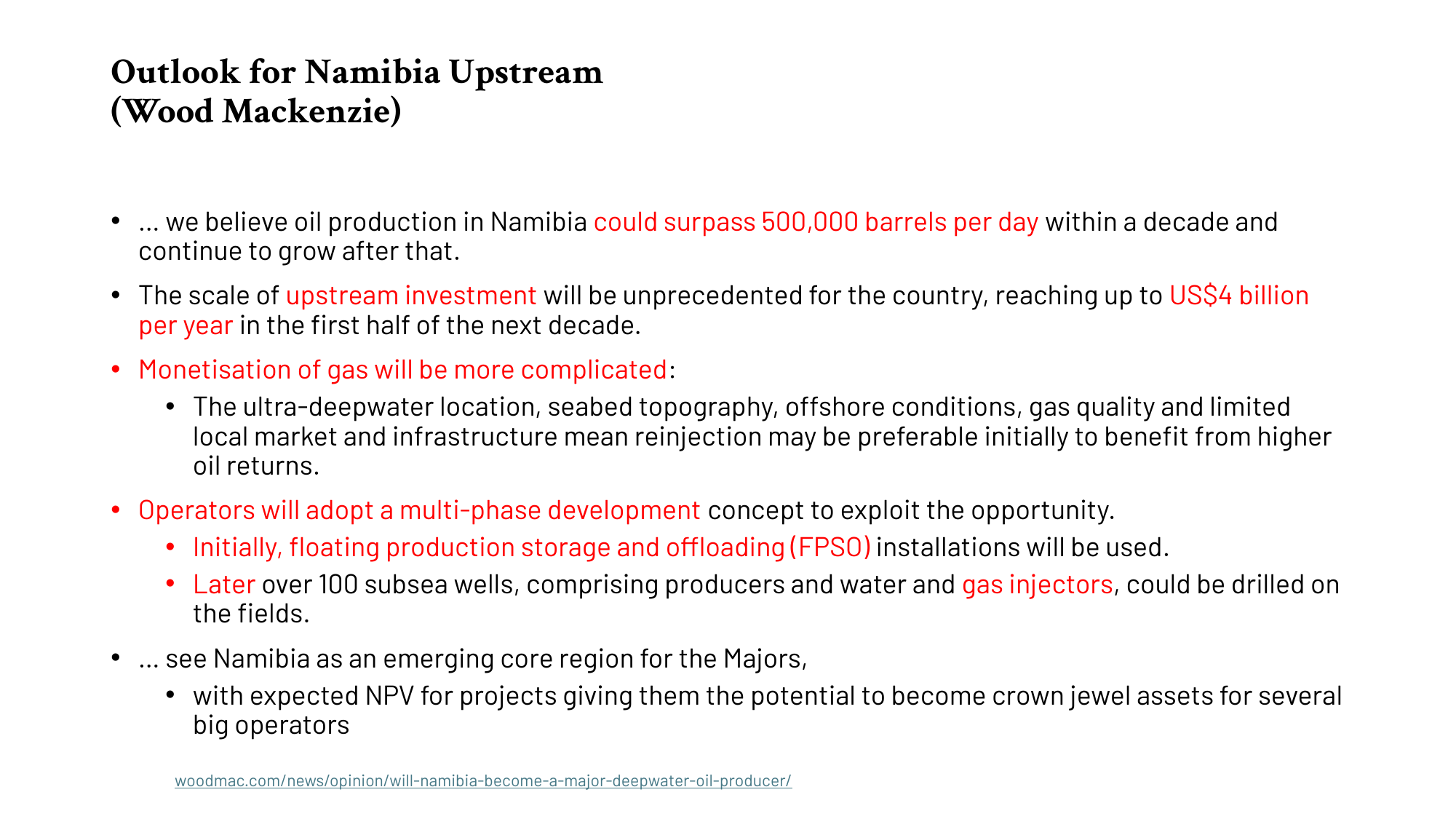

# Outlook for Namibia Upstream (Wood Mackenzie)
… we believe oil production in Namibia could surpass 500,000 barrels per day within a decade and continue to grow after that.
The scale of upstream investment will be unprecedented for the country, reaching up to US$4 billion per year in the first half of the next decade.
Monetisation of gas will be more complicated:
The ultra-deepwater location, seabed topography, offshore conditions, gas quality and limited local market and infrastructure mean reinjection may be preferable initially to benefit from higher oil returns.
Operators will adopt a multi-phase development concept to exploit the opportunity.
Initially, floating production storage and offloading (FPSO) installations will be used.
Later over 100 subsea wells, comprising producers and water and gas injectors, could be drilled on the fields.
… see Namibia as an emerging core region for the Majors,
with expected NPV for projects giving them the potential to become crown jewel assets for several big operators

woodmac.com/news/opinion/will-namibia-become-a-major-deepwater-oil-producer/